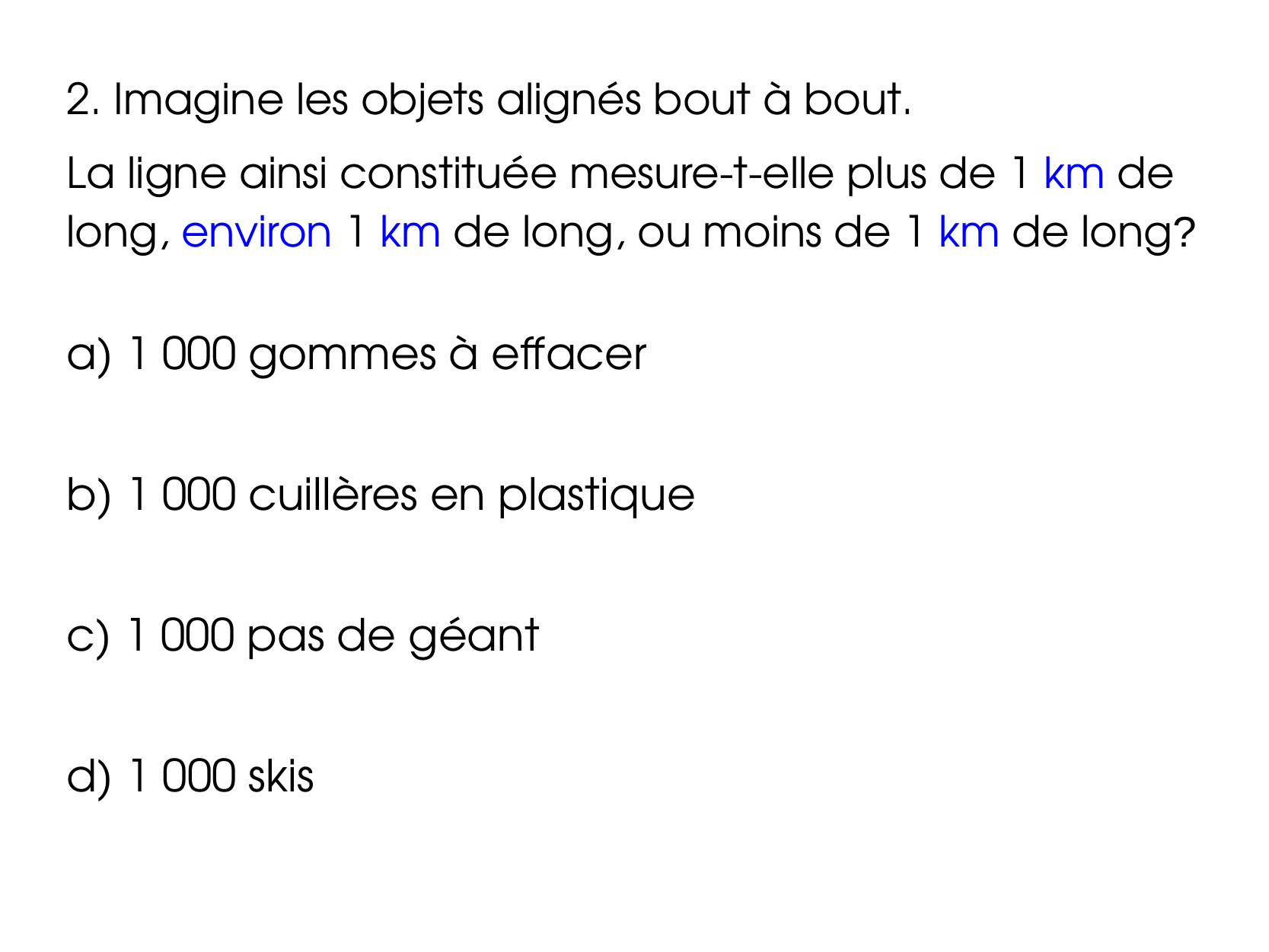

2. Imagine les objets alignés bout à bout.
La ligne ainsi constituée mesure-t-elle plus de 1 km de long, environ 1 km de long, ou moins de 1 km de long?
a) 1 000 gommes à effacer
b) 1 000 cuillères en plastique
c) 1 000 pas de géant
d) 1 000 skis